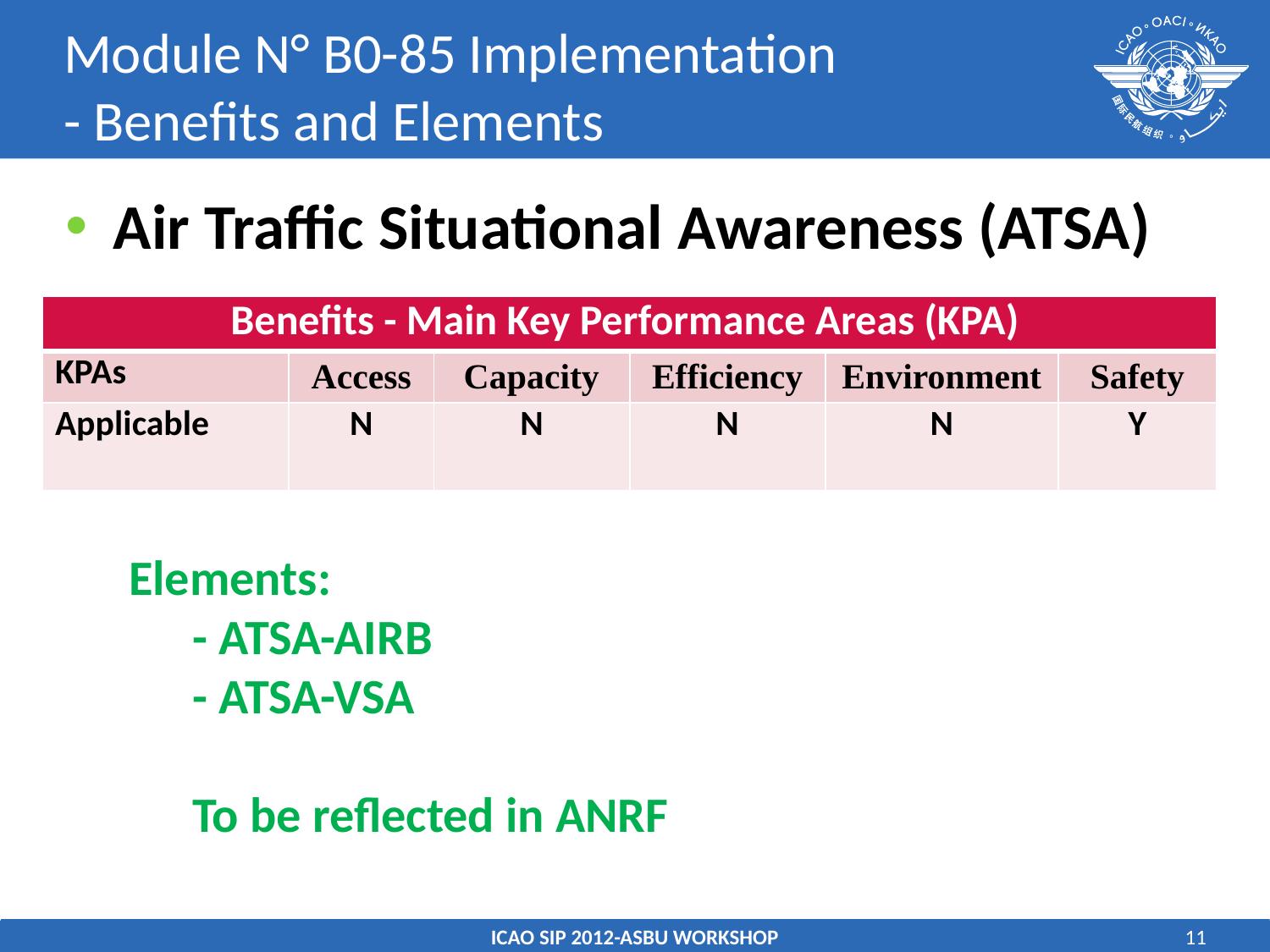

# Module N° B0-85 Implementation                   - Benefits and Elements
Air Traffic Situational Awareness (ATSA)
| Benefits - Main Key Performance Areas (KPA) |  |  |  |  |  |
| --- | --- | --- | --- | --- | --- |
| KPAs | Access | Capacity | Efficiency | Environment | Safety |
| Applicable | N | N | N | N | Y |
Elements:
- ATSA-AIRB
- ATSA-VSA

To be reflected in ANRF
ICAO SIP 2012-ASBU WORKSHOP
11